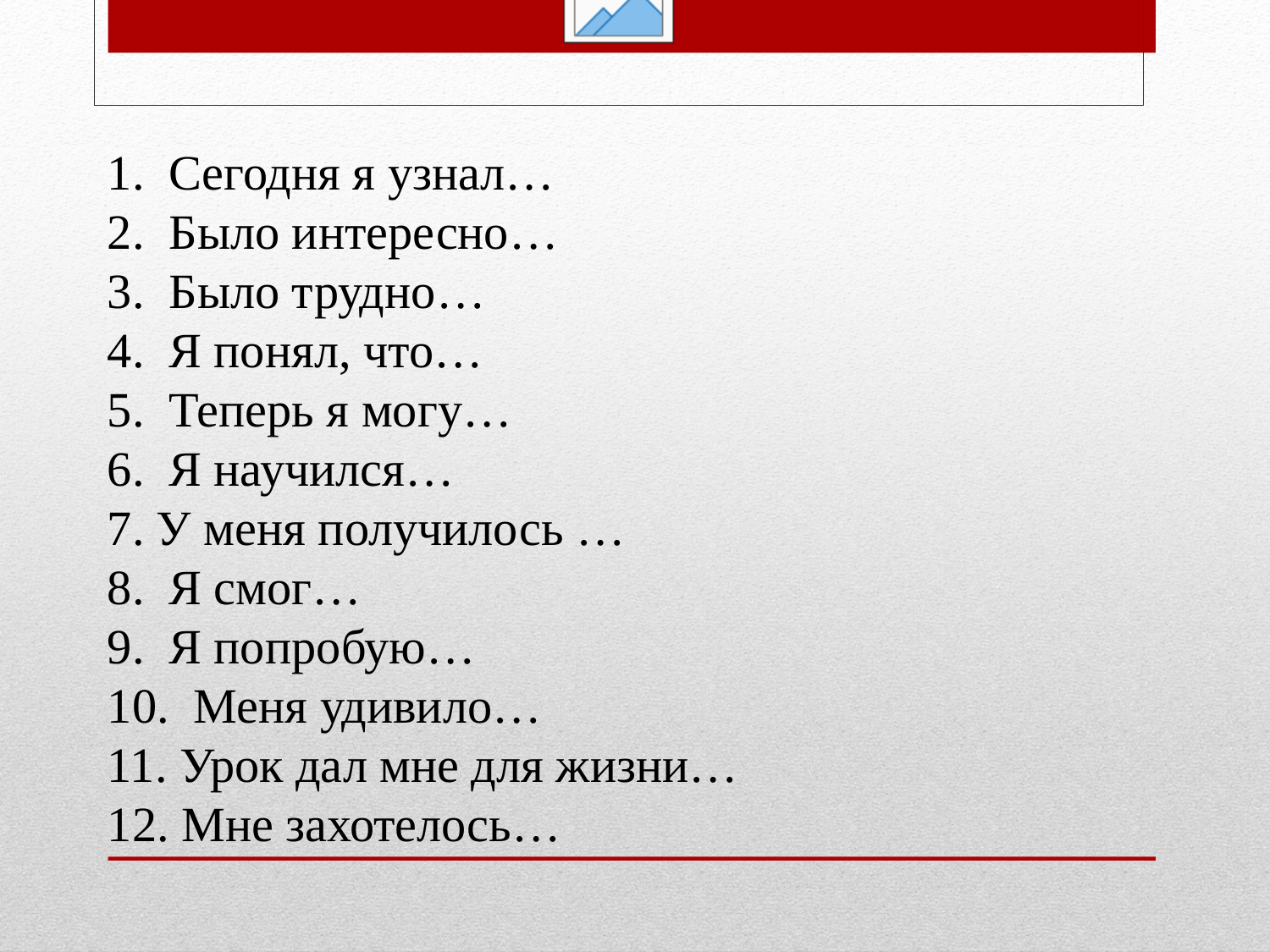

1.  Сегодня я узнал…
2.  Было интересно…
3.  Было трудно…
4.  Я понял, что…
5.  Теперь я могу…
6.  Я научился…
7. У меня получилось …
8.  Я смог…
9.  Я попробую…
10.  Меня удивило…
11. Урок дал мне для жизни…
12. Мне захотелось…

#